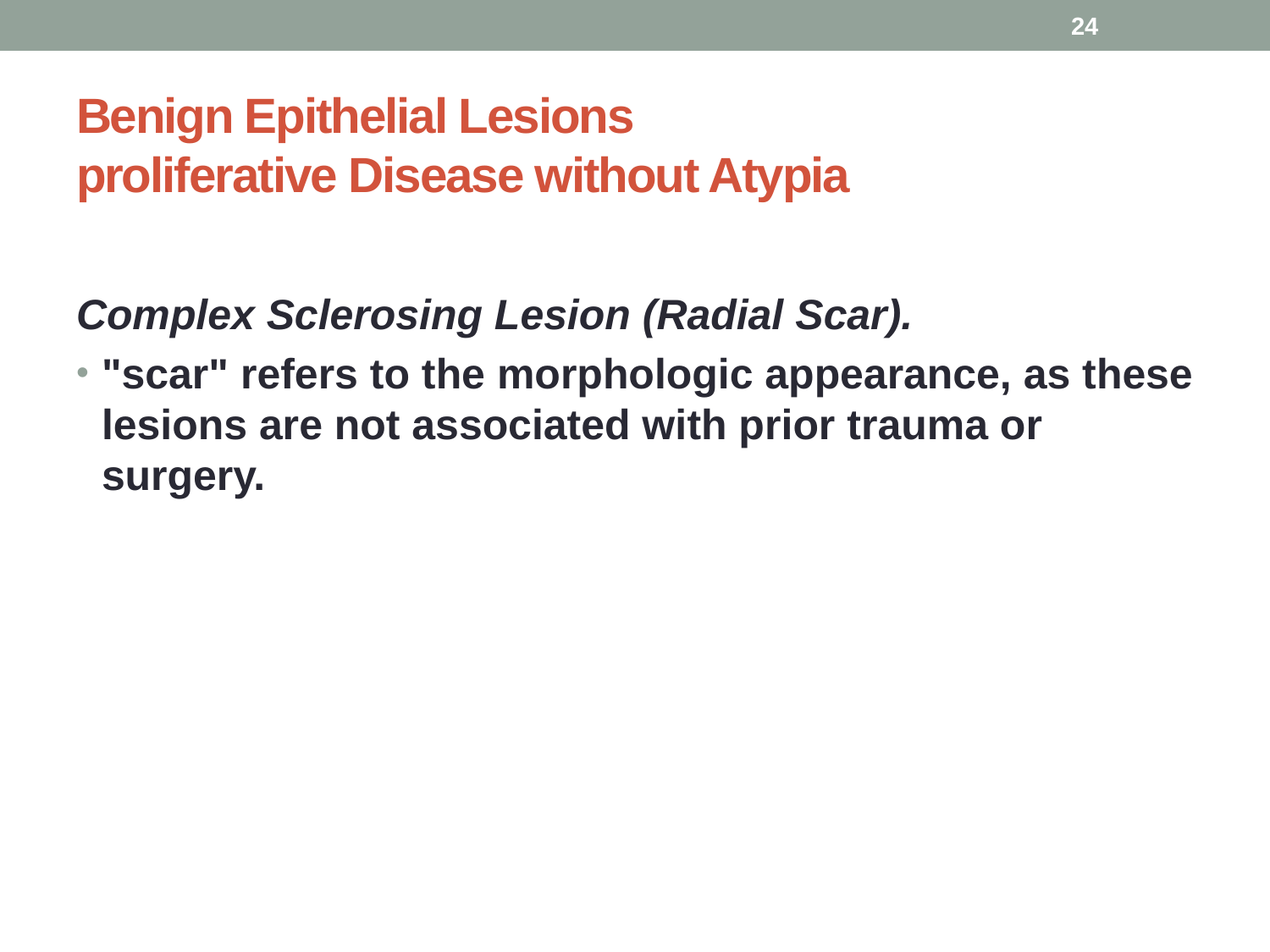

24
# Benign Epithelial Lesions proliferative Disease without Atypia

Complex Sclerosing Lesion (Radial Scar).
"scar" refers to the morphologic appearance, as these lesions are not associated with prior trauma or surgery.